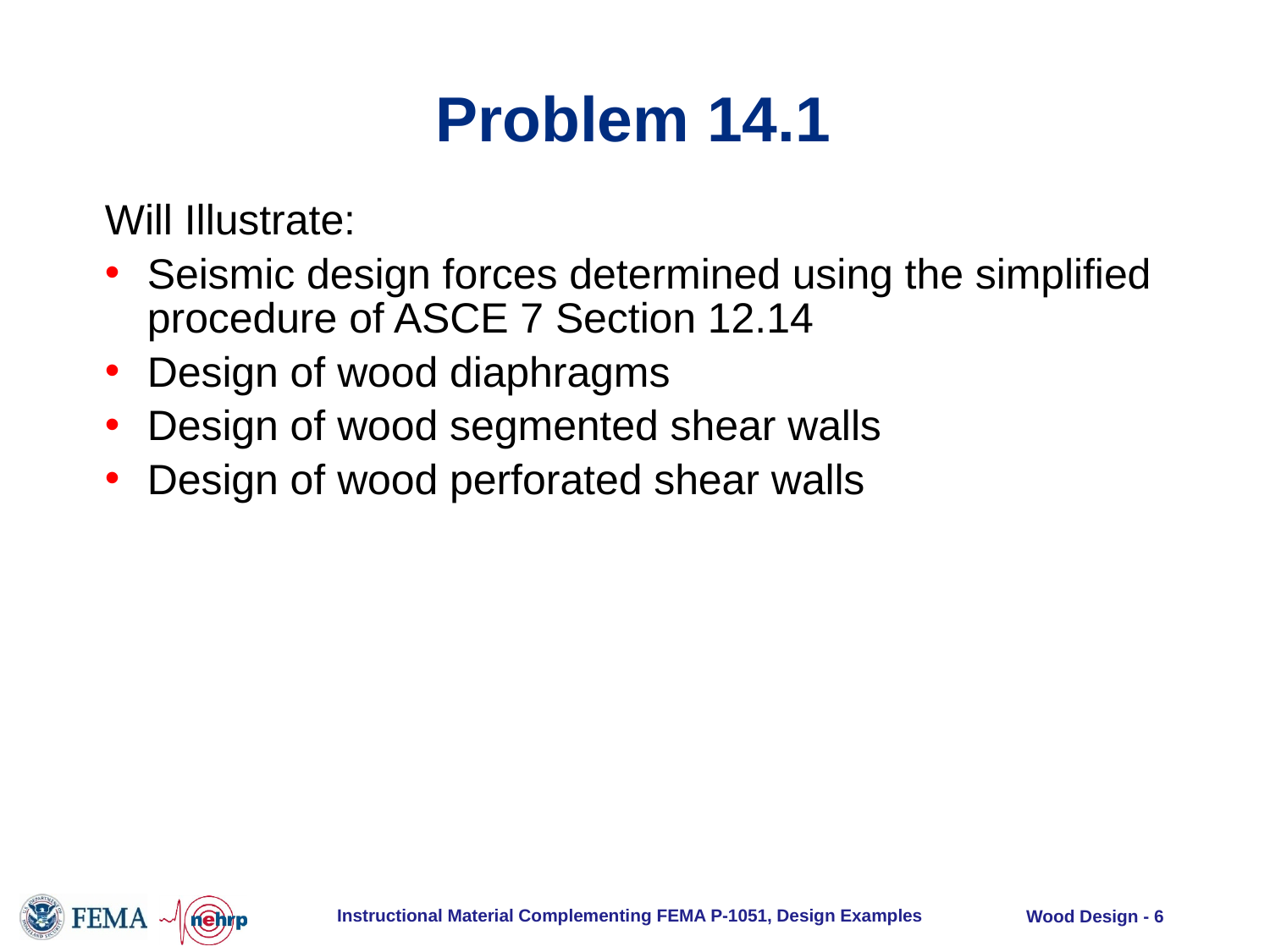

# Problem 14.1
Will Illustrate:
Seismic design forces determined using the simplified procedure of ASCE 7 Section 12.14
Design of wood diaphragms
Design of wood segmented shear walls
Design of wood perforated shear walls